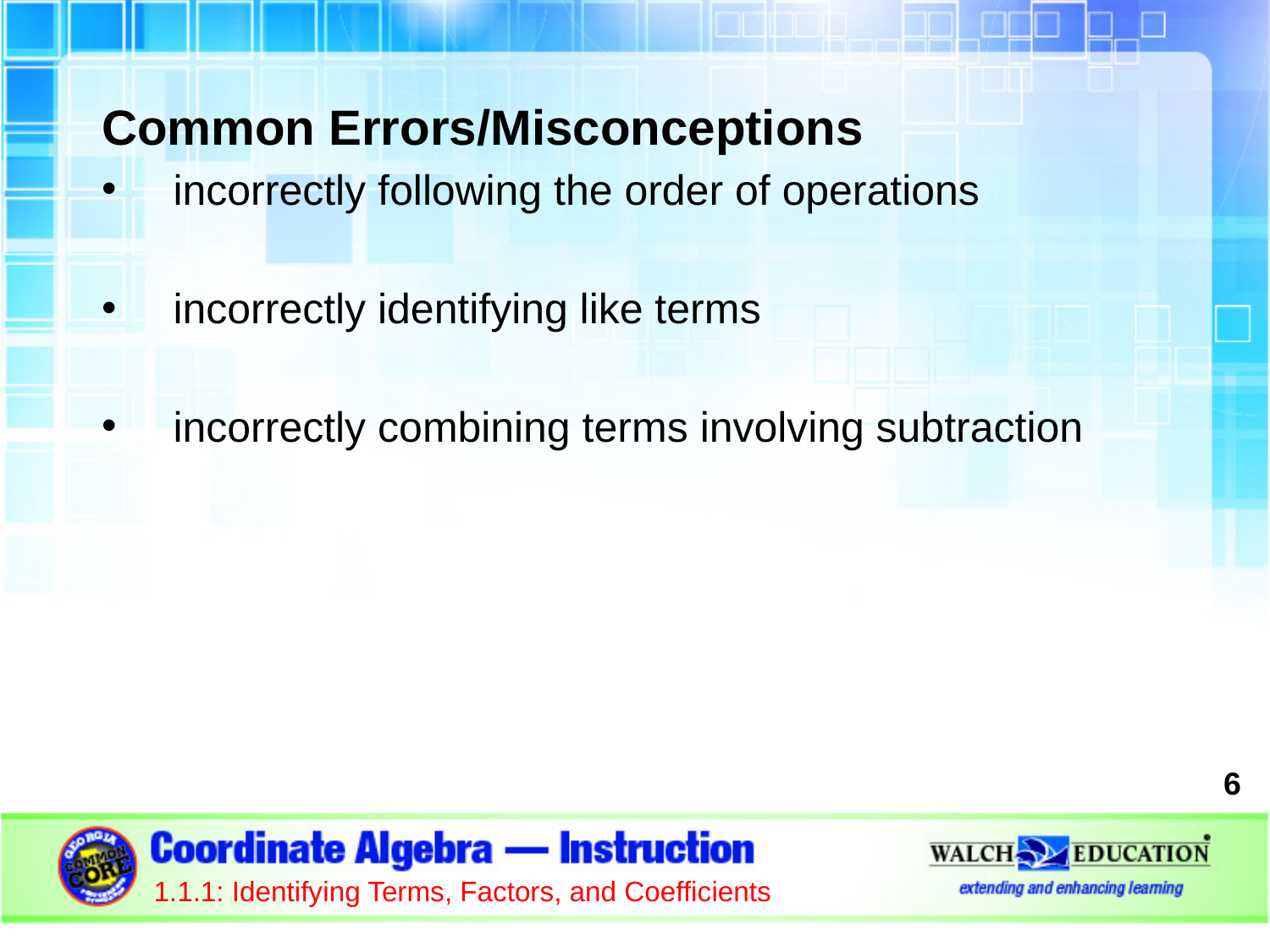

Common Errors/Misconceptions
incorrectly following the order of operations

incorrectly identifying like terms

incorrectly combining terms involving subtraction
6
1.1.1: Identifying Terms, Factors, and Coefficients